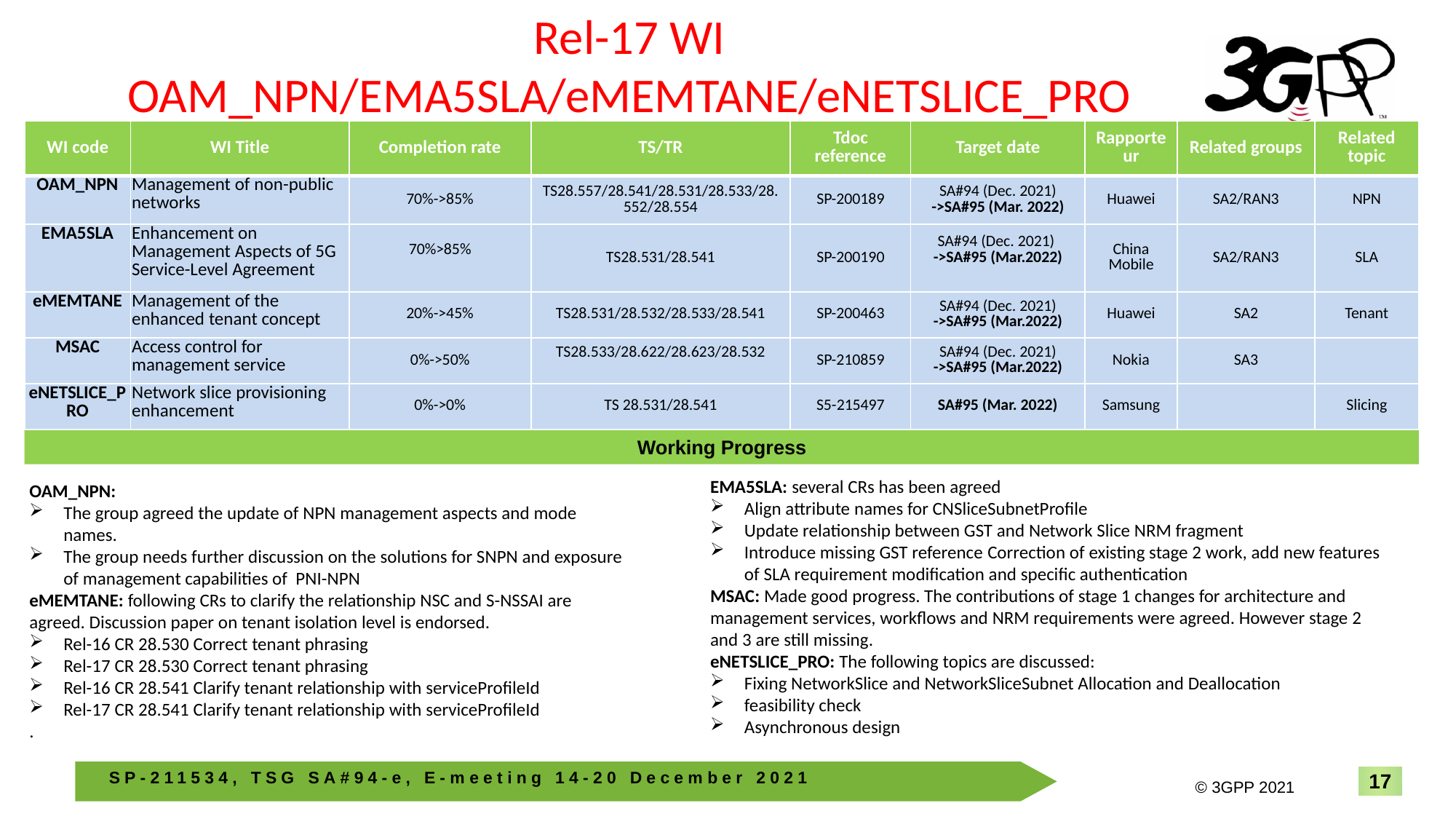

Rel-17 WI OAM_NPN/EMA5SLA/eMEMTANE/eNETSLICE_PRO
| WI code | WI Title | Completion rate | TS/TR | Tdoc reference | Target date | Rapporteur | Related groups | Related topic |
| --- | --- | --- | --- | --- | --- | --- | --- | --- |
| OAM\_NPN | Management of non-public networks | 70%->85% | TS28.557/28.541/28.531/28.533/28.552/28.554 | SP-200189 | SA#94 (Dec. 2021) ->SA#95 (Mar. 2022) | Huawei | SA2/RAN3 | NPN |
| EMA5SLA | Enhancement on Management Aspects of 5G Service-Level Agreement | 70%>85% | TS28.531/28.541 | SP-200190 | SA#94 (Dec. 2021) ->SA#95 (Mar.2022) | China Mobile | SA2/RAN3 | SLA |
| eMEMTANE | Management of the enhanced tenant concept | 20%->45% | TS28.531/28.532/28.533/28.541 | SP-200463 | SA#94 (Dec. 2021) ->SA#95 (Mar.2022) | Huawei | SA2 | Tenant |
| MSAC | Access control for management service | 0%->50% | TS28.533/28.622/28.623/28.532 | SP-210859 | SA#94 (Dec. 2021) ->SA#95 (Mar.2022) | Nokia | SA3 |  |
| eNETSLICE\_PRO | Network slice provisioning enhancement | 0%->0% | TS 28.531/28.541 | S5-215497 | SA#95 (Mar. 2022) | Samsung |  | Slicing |
Working Progress
EMA5SLA: several CRs has been agreed
Align attribute names for CNSliceSubnetProfile
Update relationship between GST and Network Slice NRM fragment
Introduce missing GST reference Correction of existing stage 2 work, add new features of SLA requirement modification and specific authentication
MSAC: Made good progress. The contributions of stage 1 changes for architecture and management services, workflows and NRM requirements were agreed. However stage 2 and 3 are still missing.
eNETSLICE_PRO: The following topics are discussed:
Fixing NetworkSlice and NetworkSliceSubnet Allocation and Deallocation
feasibility check
Asynchronous design
OAM_NPN:
The group agreed the update of NPN management aspects and mode names.
The group needs further discussion on the solutions for SNPN and exposure of management capabilities of  PNI-NPN
eMEMTANE: following CRs to clarify the relationship NSC and S-NSSAI are agreed. Discussion paper on tenant isolation level is endorsed.
Rel-16 CR 28.530 Correct tenant phrasing
Rel-17 CR 28.530 Correct tenant phrasing
Rel-16 CR 28.541 Clarify tenant relationship with serviceProfileId
Rel-17 CR 28.541 Clarify tenant relationship with serviceProfileId
.